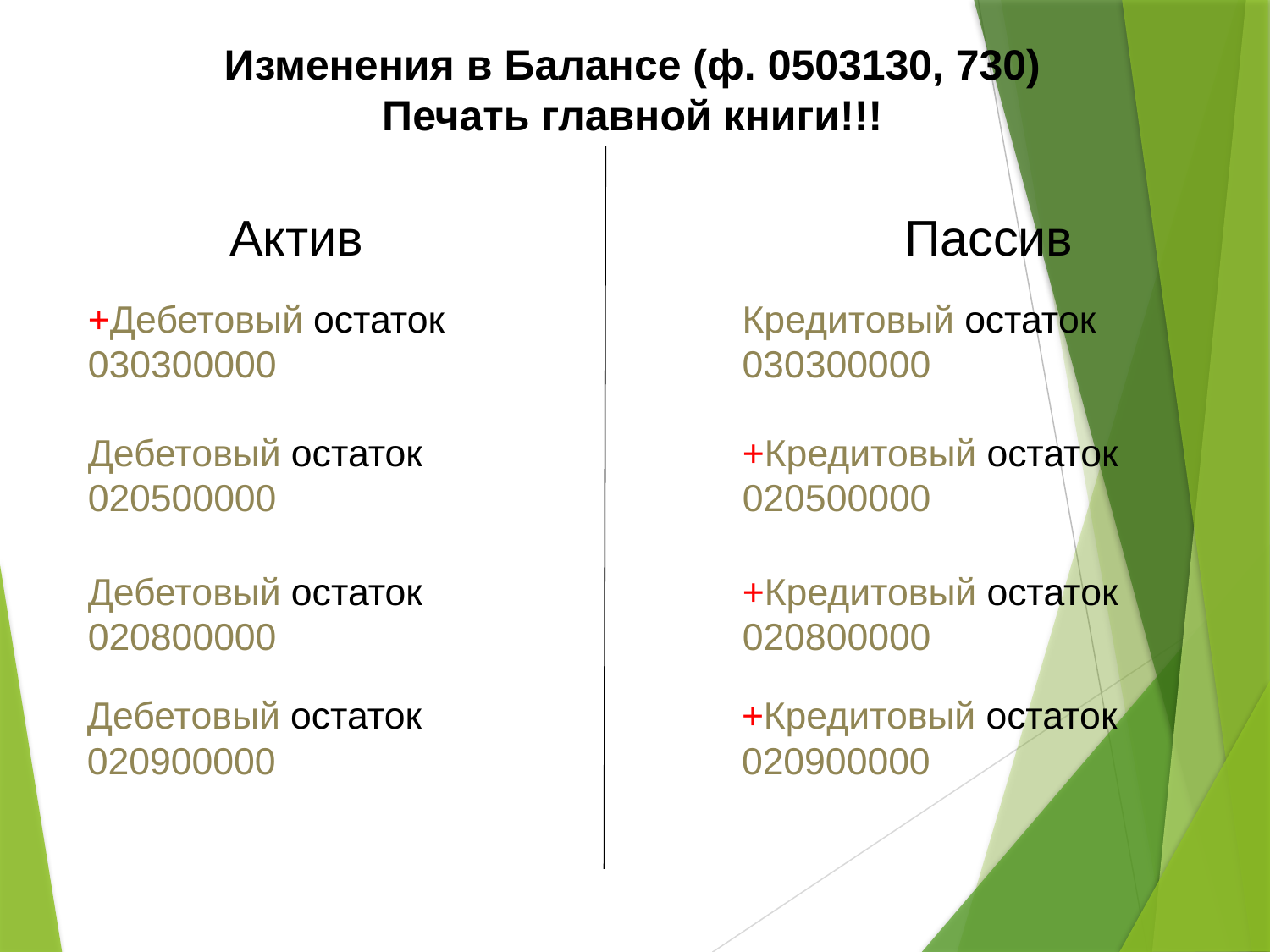

Изменения в Балансе (ф. 0503130, 730)
Печать главной книги!!!
Актив
Пассив
+Дебетовый остаток
030300000
Кредитовый остаток
030300000
Дебетовый остаток
020500000
+Кредитовый остаток
020500000
Дебетовый остаток
020800000
+Кредитовый остаток
020800000
Дебетовый остаток
020900000
+Кредитовый остаток
020900000